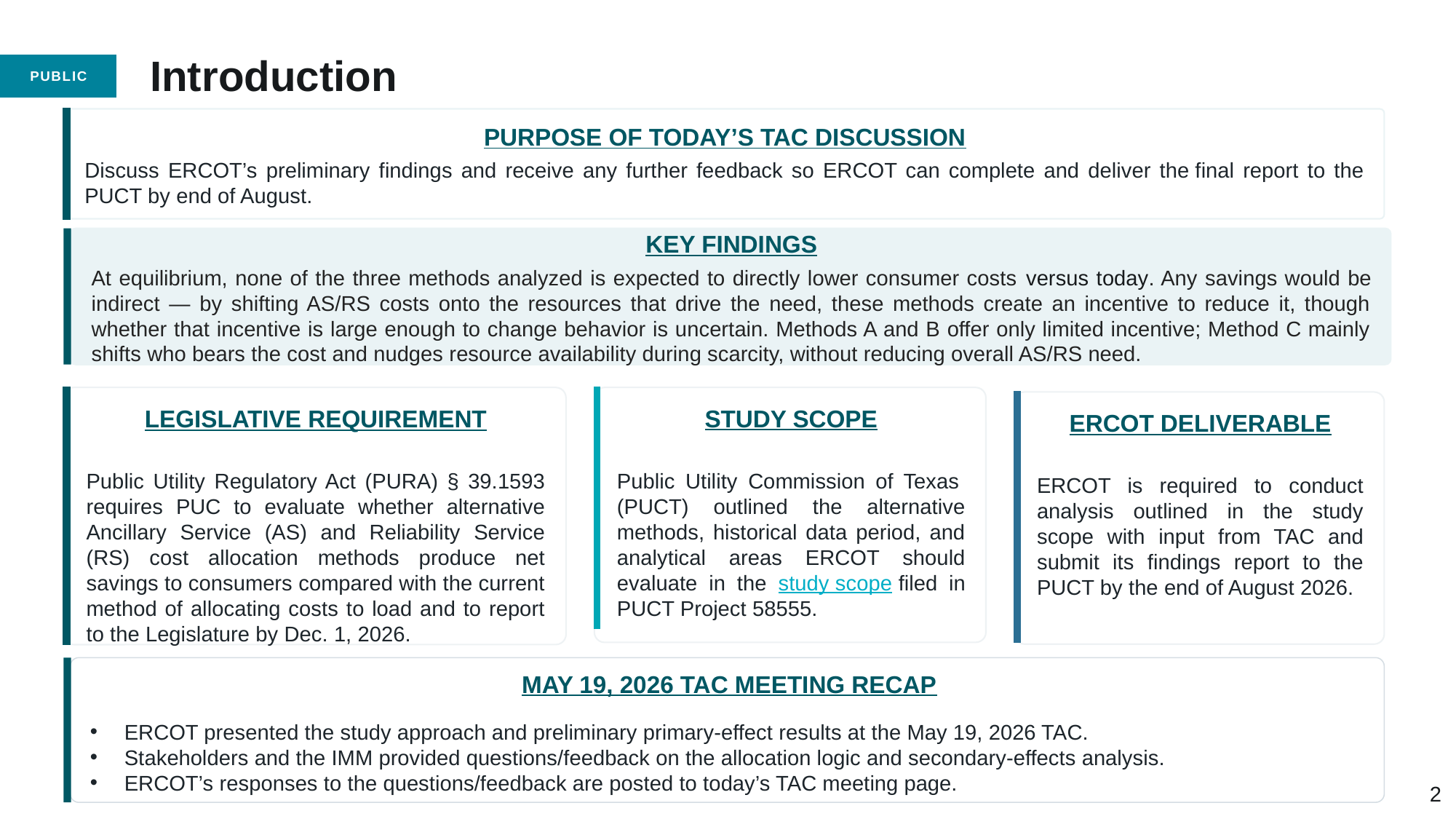

# Introduction
Purpose of Today’s TAC Discussion
Discuss ERCOT’s preliminary findings and receive any further feedback so ERCOT can complete and deliver the final report to the PUCT by end of August.

Key Findings
At equilibrium, none of the three methods analyzed is expected to directly lower consumer costs versus today. Any savings would be indirect — by shifting AS/RS costs onto the resources that drive the need, these methods create an incentive to reduce it, though whether that incentive is large enough to change behavior is uncertain. Methods A and B offer only limited incentive; Method C mainly shifts who bears the cost and nudges resource availability during scarcity, without reducing overall AS/RS need.
Legislative Requirement

Public Utility Regulatory Act (PURA) § 39.1593 requires PUC to evaluate whether alternative Ancillary Service (AS) and Reliability Service (RS) cost allocation methods produce net savings to consumers compared with the current method of allocating costs to load and to report to the Legislature by Dec. 1, 2026.

Study Scope

Public Utility Commission of Texas  (PUCT) outlined the alternative methods, historical data period, and analytical areas ERCOT should evaluate in the study scope filed in PUCT Project 58555.

ERCOT Deliverable

ERCOT is required to conduct analysis outlined in the study scope with input from TAC and submit its findings report to the PUCT by the end of August 2026.

May 19, 2026 TAC Meeting Recap

ERCOT presented the study approach and preliminary primary-effect results at the May 19, 2026 TAC.
Stakeholders and the IMM provided questions/feedback on the allocation logic and secondary-effects analysis.
ERCOT’s responses to the questions/feedback are posted to today’s TAC meeting page.
2